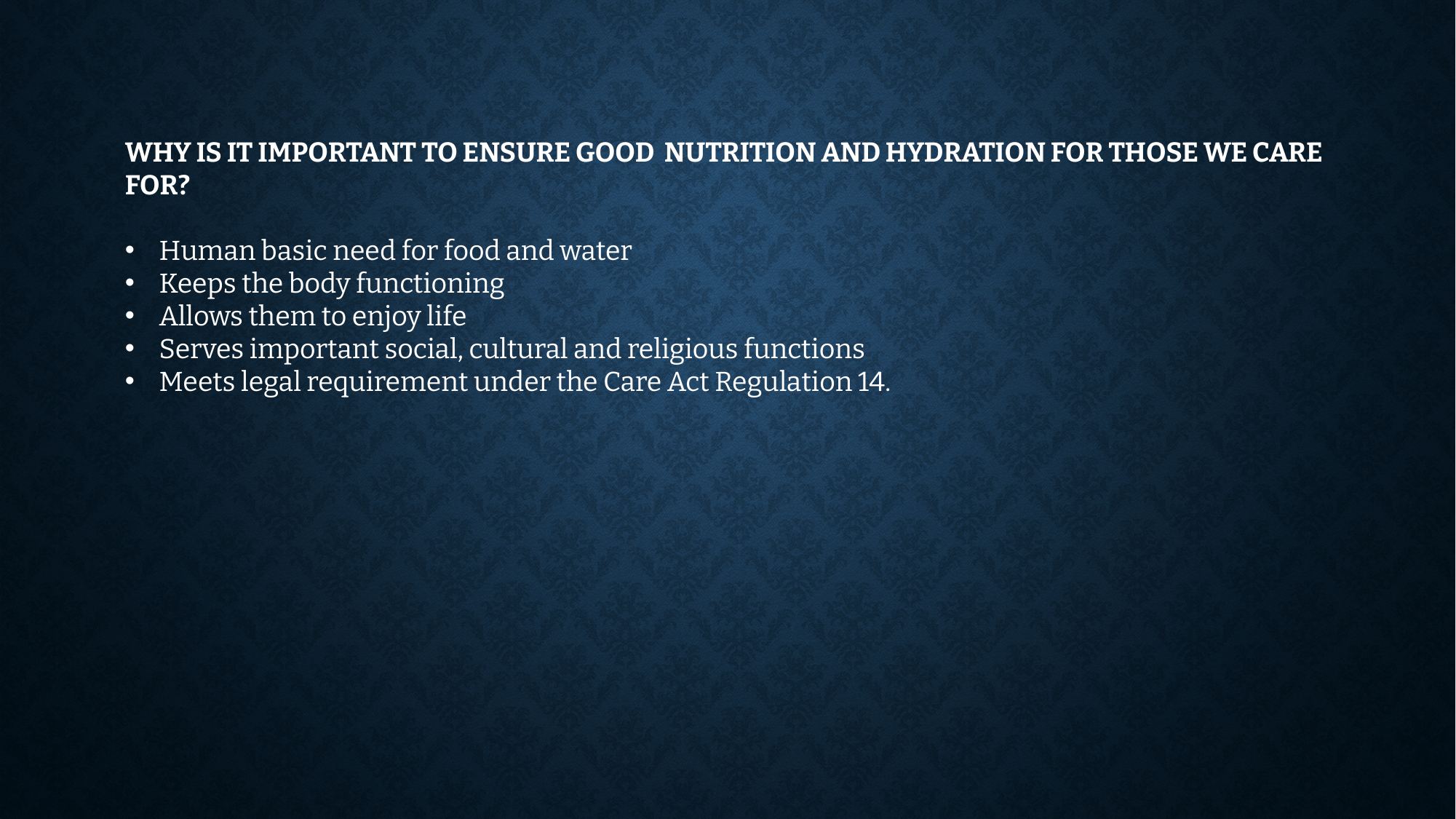

WHY IS IT IMPORTANT TO ENSURE GOOD  NUTRITION AND HYDRATION FOR THOSE WE CARE FOR?

Human basic need for food and water
Keeps the body functioning
Allows them to enjoy life
Serves important social, cultural and religious functions
Meets legal requirement under the Care Act Regulation 14.